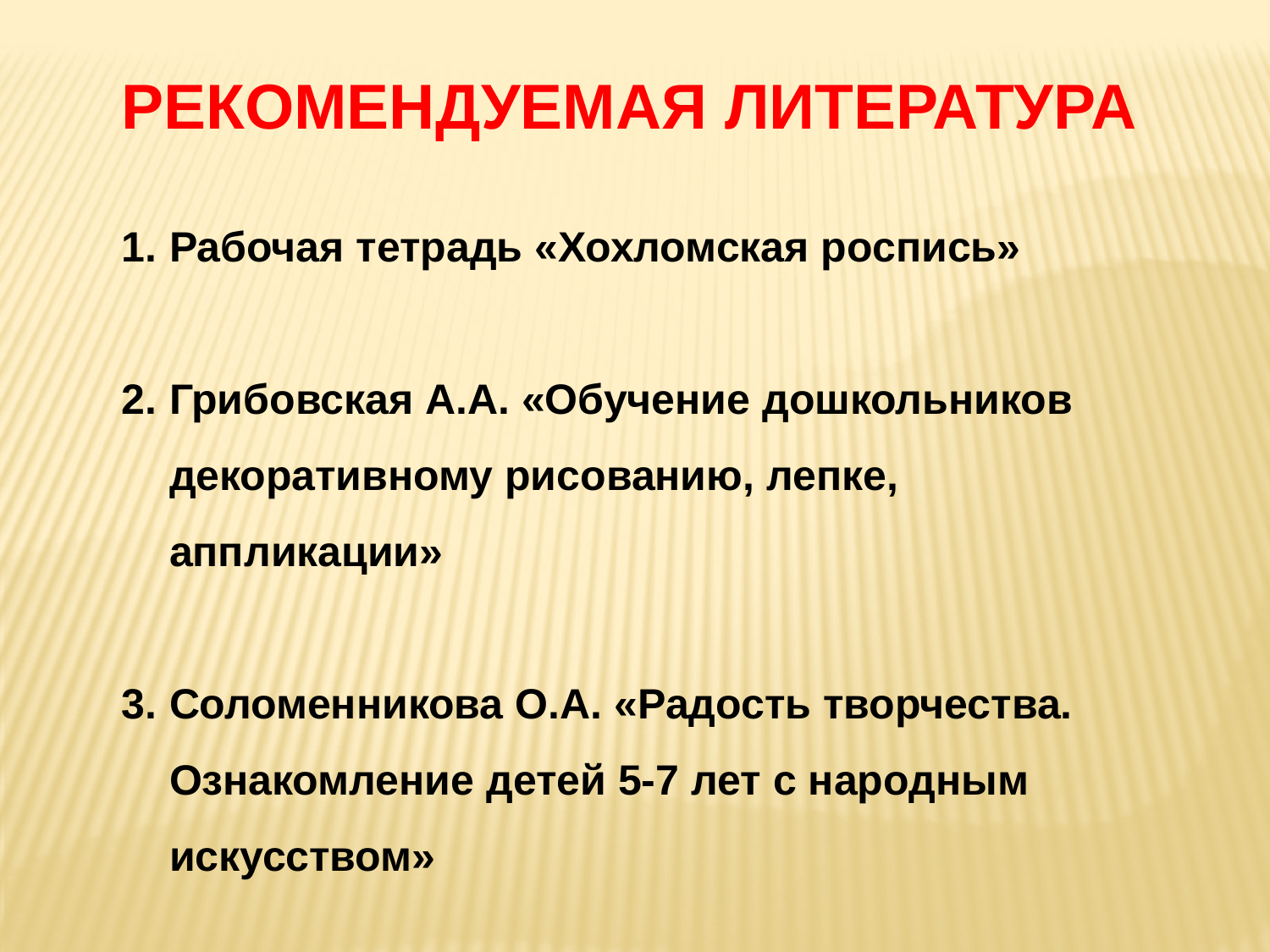

Рекомендуемая литература
Рабочая тетрадь «Хохломская роспись»

Грибовская А.А. «Обучение дошкольников декоративному рисованию, лепке, аппликации»

Соломенникова О.А. «Радость творчества. Ознакомление детей 5-7 лет с народным искусством»